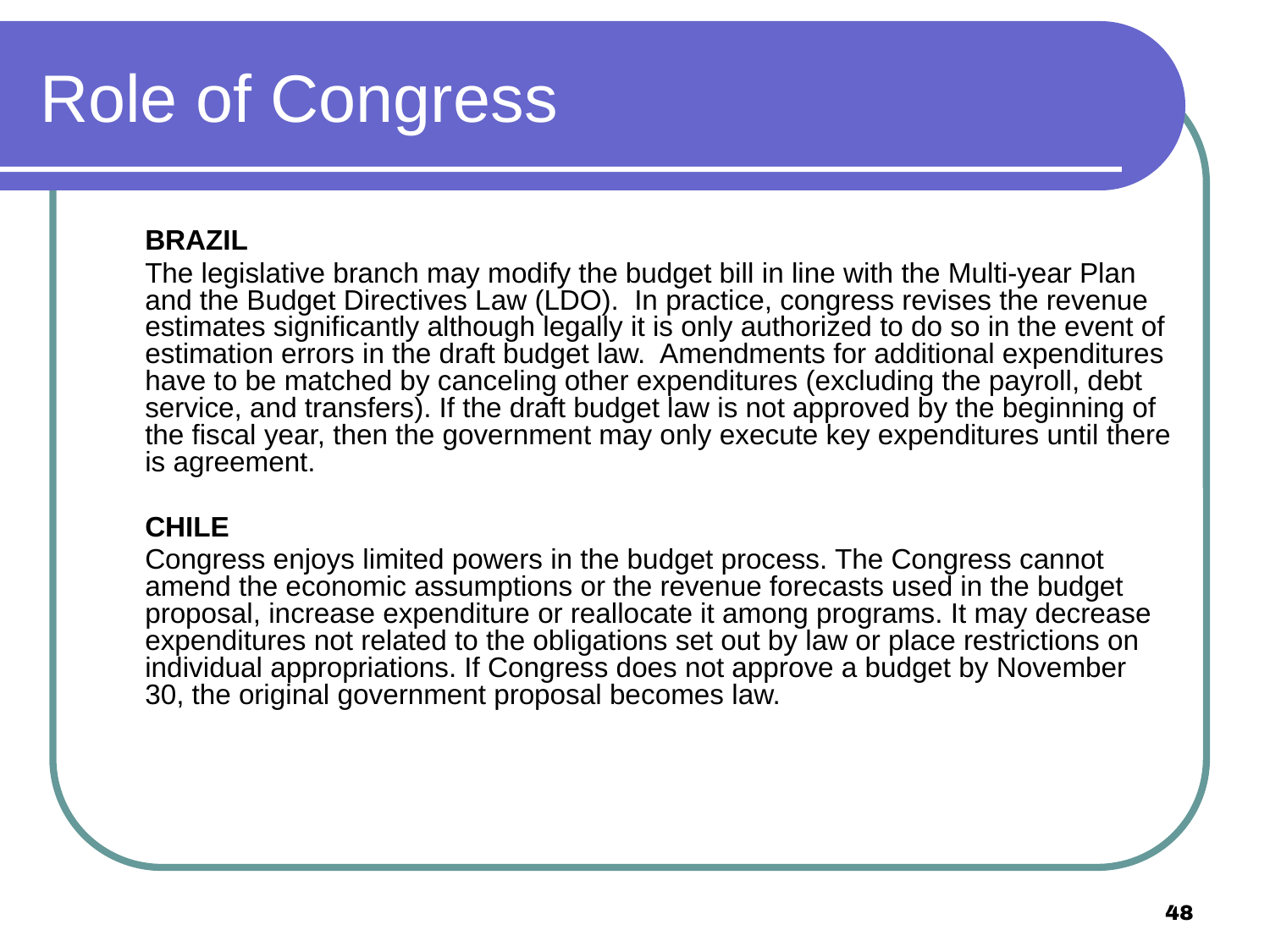

# Role of Congress
	BRAZIL
	The legislative branch may modify the budget bill in line with the Multi-year Plan and the Budget Directives Law (LDO).  In practice, congress revises the revenue estimates significantly although legally it is only authorized to do so in the event of estimation errors in the draft budget law.  Amendments for additional expenditures have to be matched by canceling other expenditures (excluding the payroll, debt service, and transfers). If the draft budget law is not approved by the beginning of the fiscal year, then the government may only execute key expenditures until there is agreement.

	CHILE
	Congress enjoys limited powers in the budget process. The Congress cannot amend the economic assumptions or the revenue forecasts used in the budget proposal, increase expenditure or reallocate it among programs. It may decrease expenditures not related to the obligations set out by law or place restrictions on individual appropriations. If Congress does not approve a budget by November 30, the original government proposal becomes law.
48